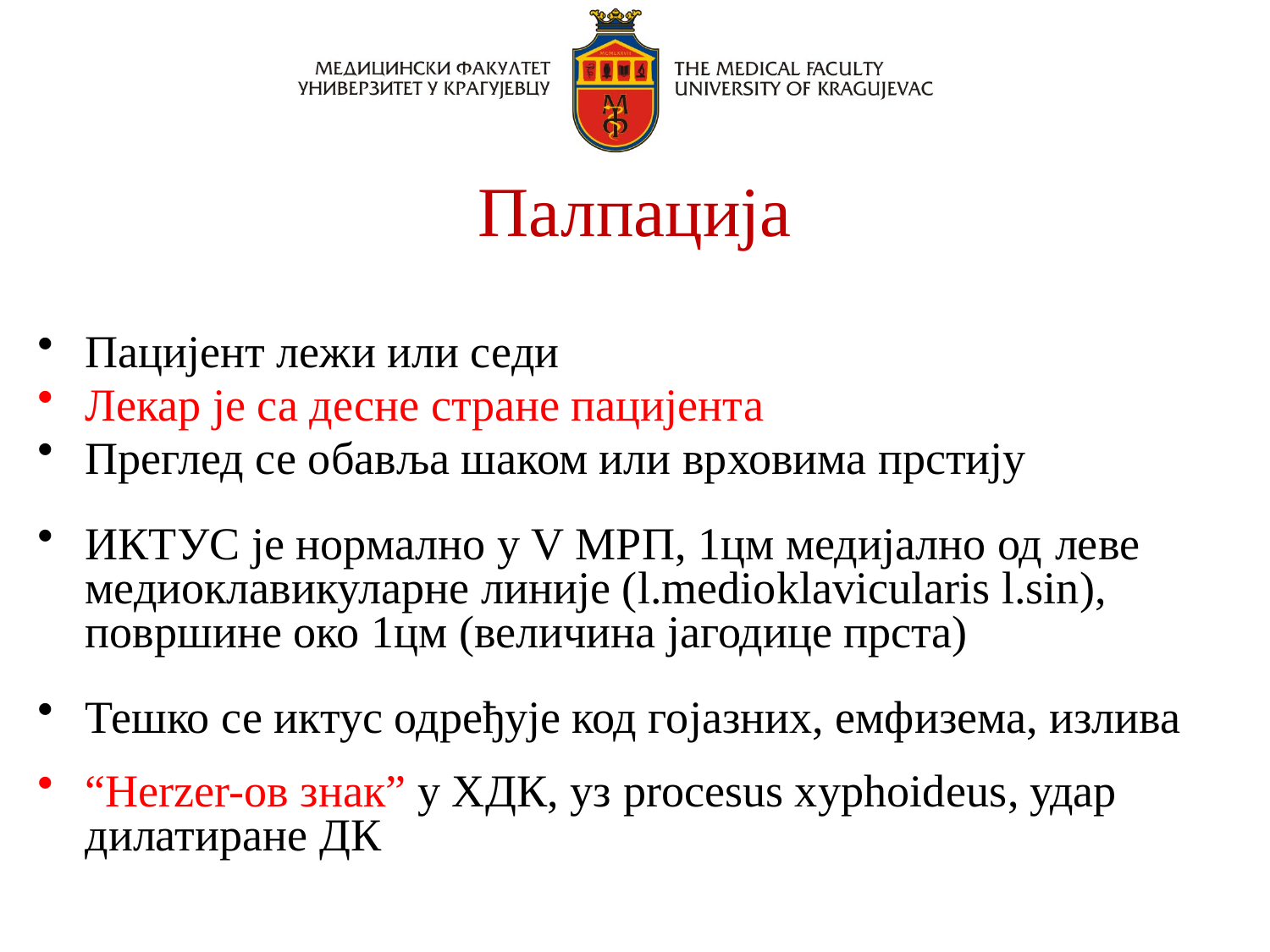

# Палпација
Пацијент лежи или седи
Лекар је са десне стране пацијента
Преглед се обавља шаком или врховима прстију

ИКТУС је нормално у V МРП, 1цм медијално од леве медиоклавикуларне линије (l.medioklavicularis l.sin), површине око 1цм (величина јагодице прста)

Тешко се иктус одређује код гојазних, емфизема, излива

“Herzer-ов знак” у ХДК, уз procesus xуphoideus, удар дилатиране ДК